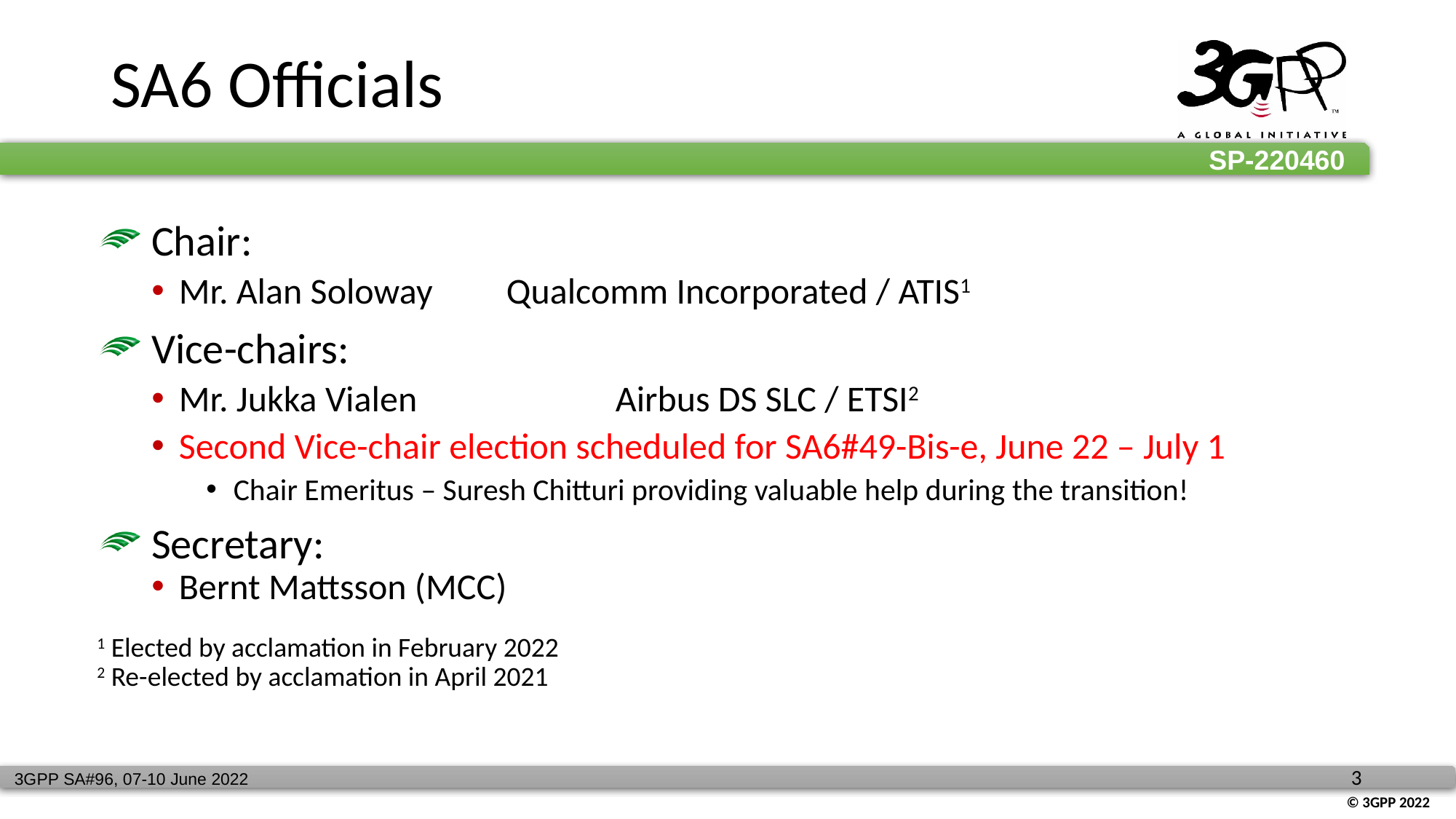

# SA6 Officials
 Chair:
Mr. Alan Soloway	Qualcomm Incorporated / ATIS1
 Vice-chairs:
Mr. Jukka Vialen		Airbus DS SLC / ETSI2
Second Vice-chair election scheduled for SA6#49-Bis-e, June 22 – July 1
Chair Emeritus – Suresh Chitturi providing valuable help during the transition!
 Secretary:
Bernt Mattsson (MCC)

1 Elected by acclamation in February 2022
2 Re-elected by acclamation in April 2021